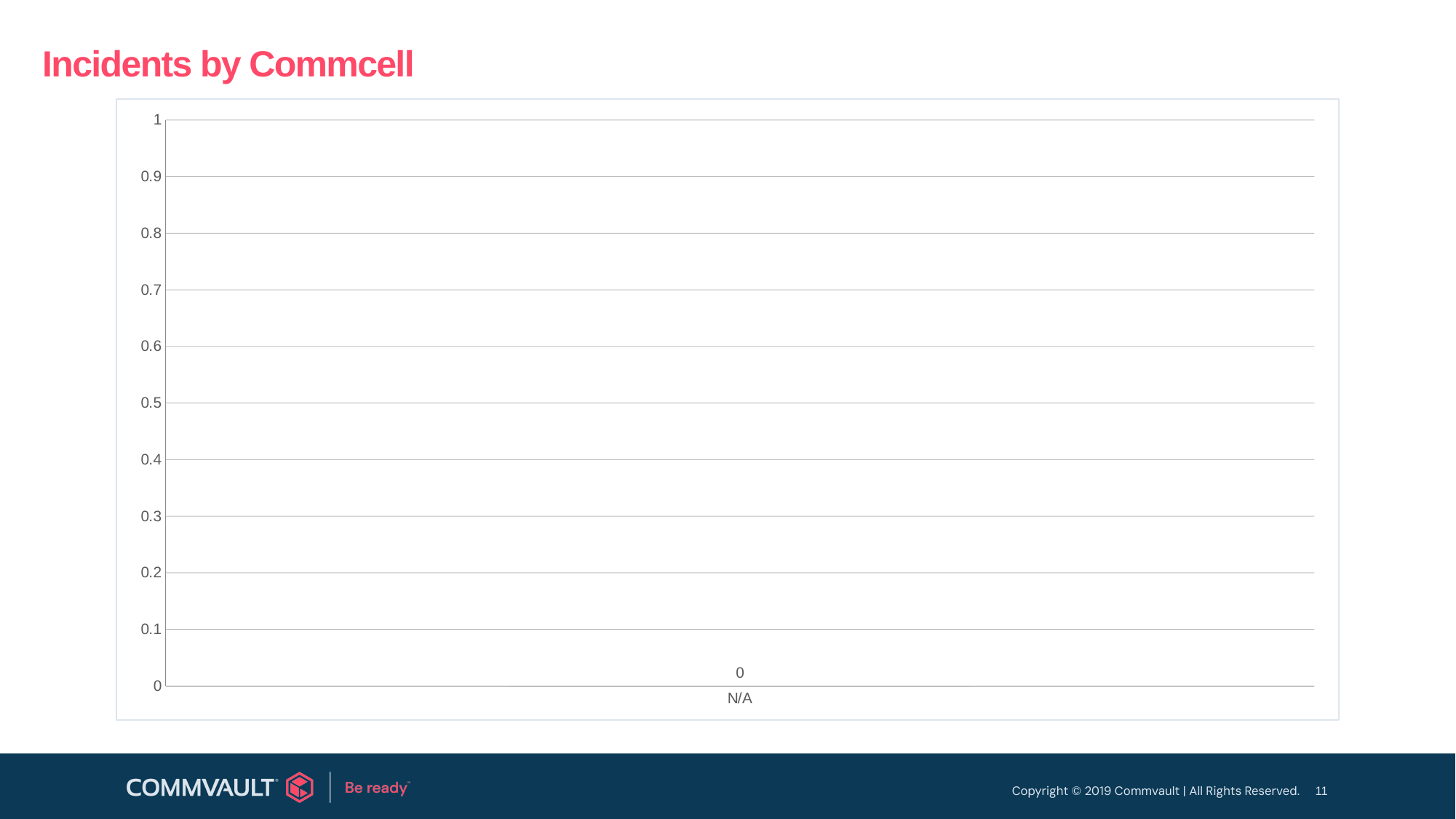

# Incidents by Commcell

### Chart

| Category | Number of Incidents |
|---|---|
| N/A | 0.0 |

11